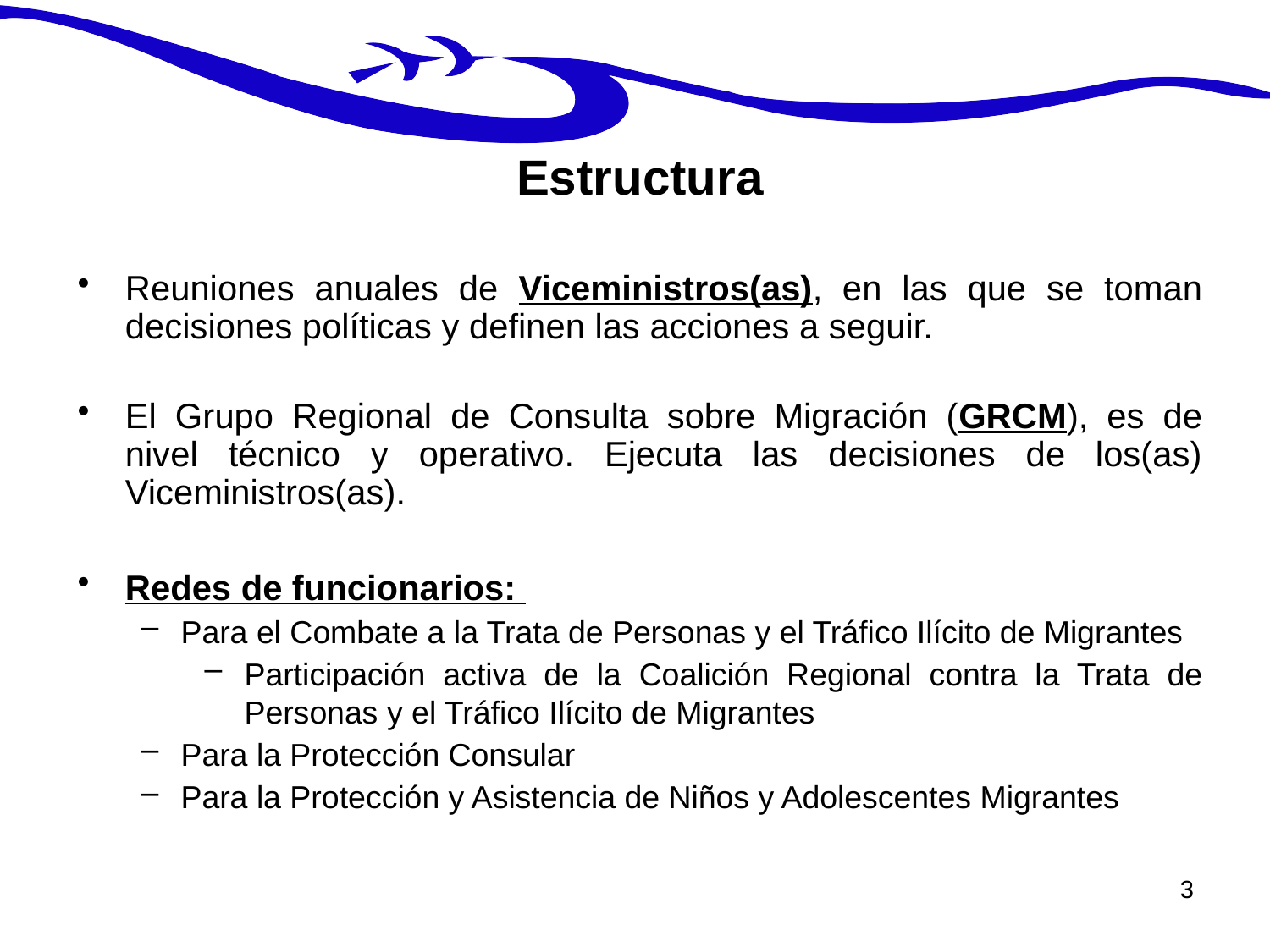

Estructura

Reuniones anuales de Viceministros(as), en las que se toman decisiones políticas y definen las acciones a seguir.

El Grupo Regional de Consulta sobre Migración (GRCM), es de nivel técnico y operativo. Ejecuta las decisiones de los(as) Viceministros(as).

Redes de funcionarios:
Para el Combate a la Trata de Personas y el Tráfico Ilícito de Migrantes
Participación activa de la Coalición Regional contra la Trata de Personas y el Tráfico Ilícito de Migrantes
Para la Protección Consular
Para la Protección y Asistencia de Niños y Adolescentes Migrantes

3